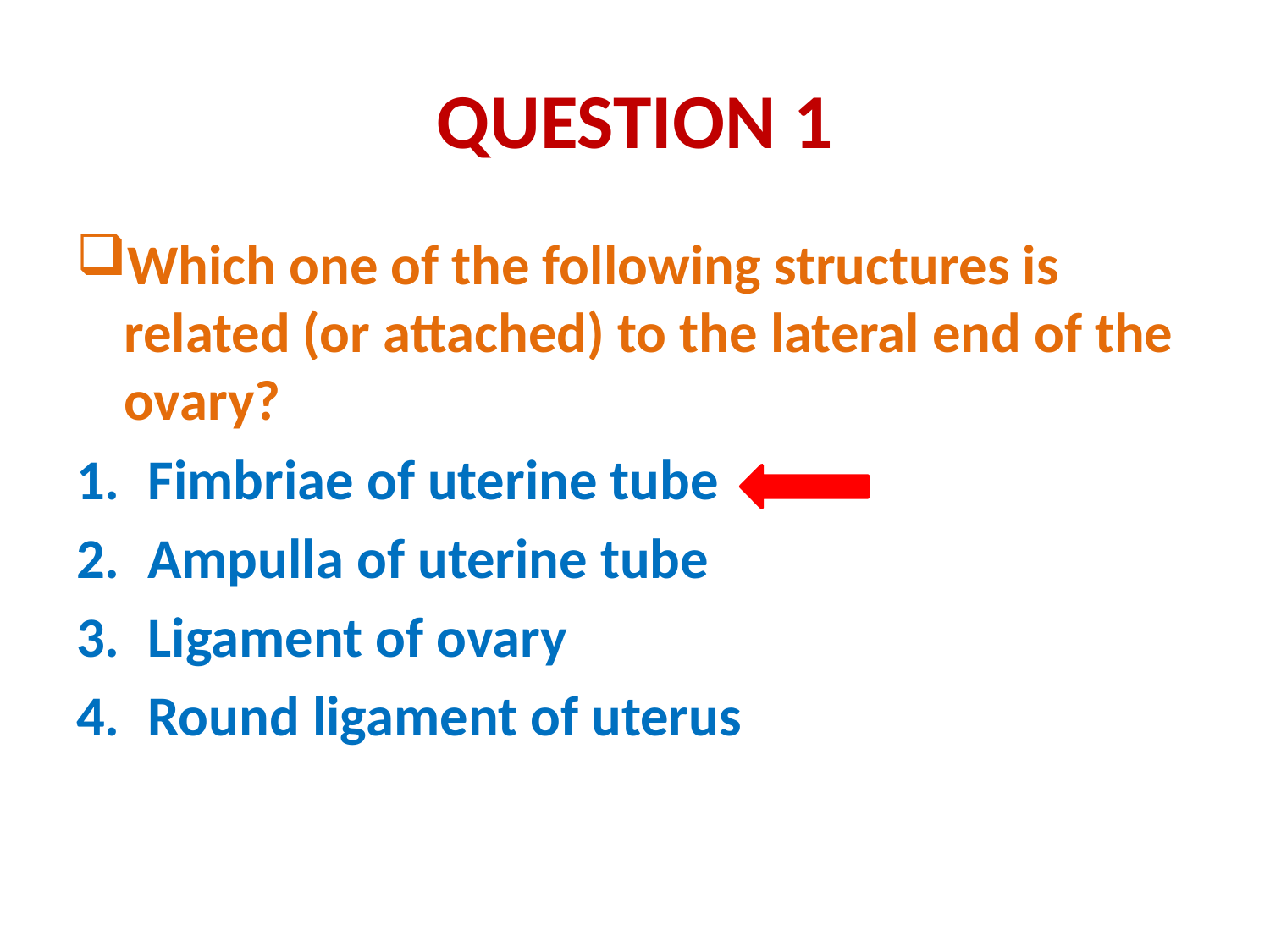

# QUESTION 1
Which one of the following structures is related (or attached) to the lateral end of the ovary?
Fimbriae of uterine tube
Ampulla of uterine tube
Ligament of ovary
Round ligament of uterus